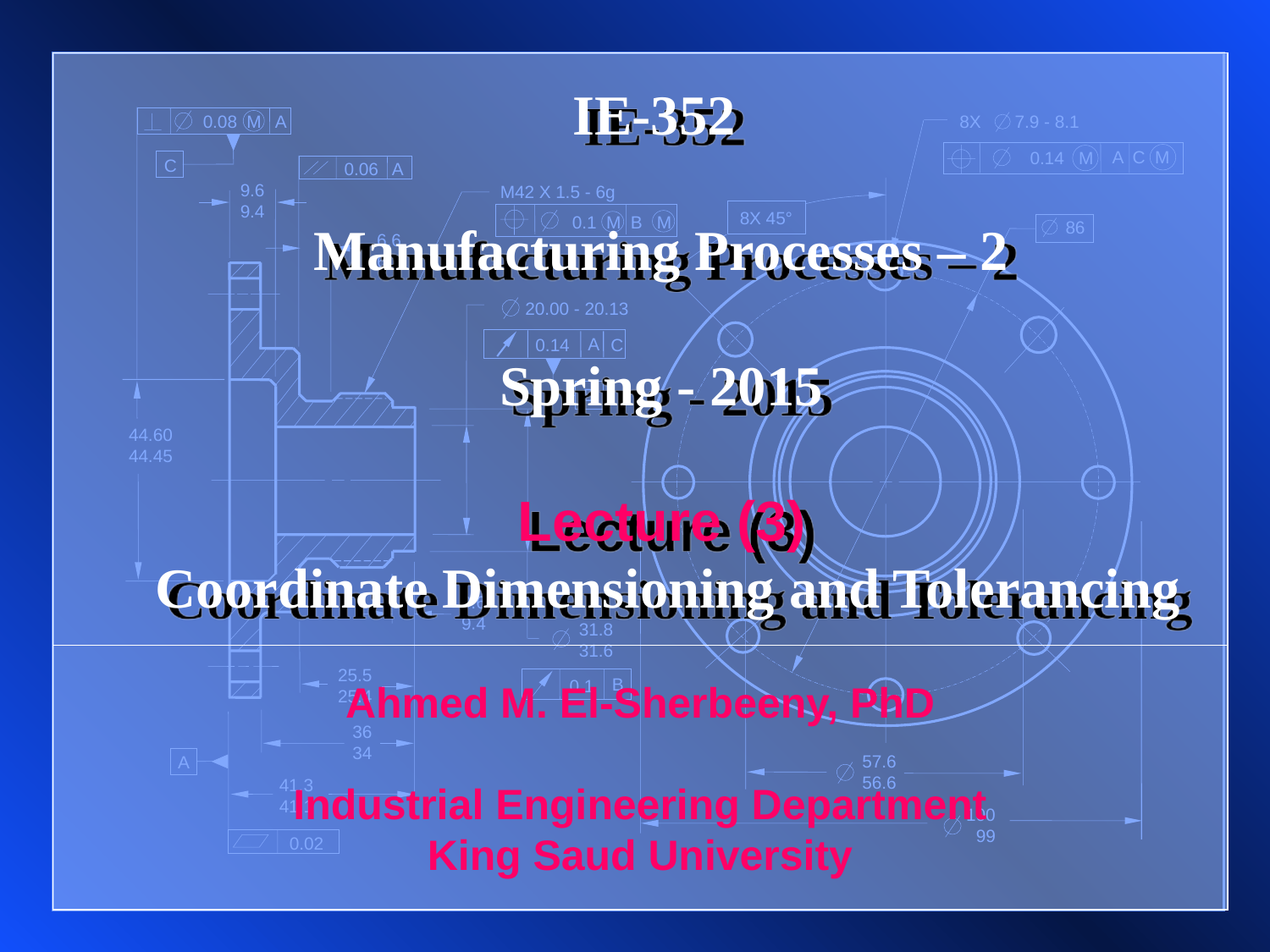

0.08  M   A
8X       7.9 - 8.1

A  C  M
0.14   M

C

0.06   A

9.6
9.4
M42 X 1.5 - 6g

8X 45°

0.1  M  B   M

86

6.6
6.1

20.00 - 20.13

A
0.14
C

B

44.60
44.45

9.6
9.4

31.8
31.6

25.5
25.4

B

0.1

36
34

57.6
56.6
A

41.3
41.1

100
  99

0.02

IE-352
Manufacturing Processes – 2
Spring - 2015
 Lecture (3)
 Coordinate Dimensioning and Tolerancing
Ahmed M. El-Sherbeeny, PhD

Industrial Engineering Department
King Saud University